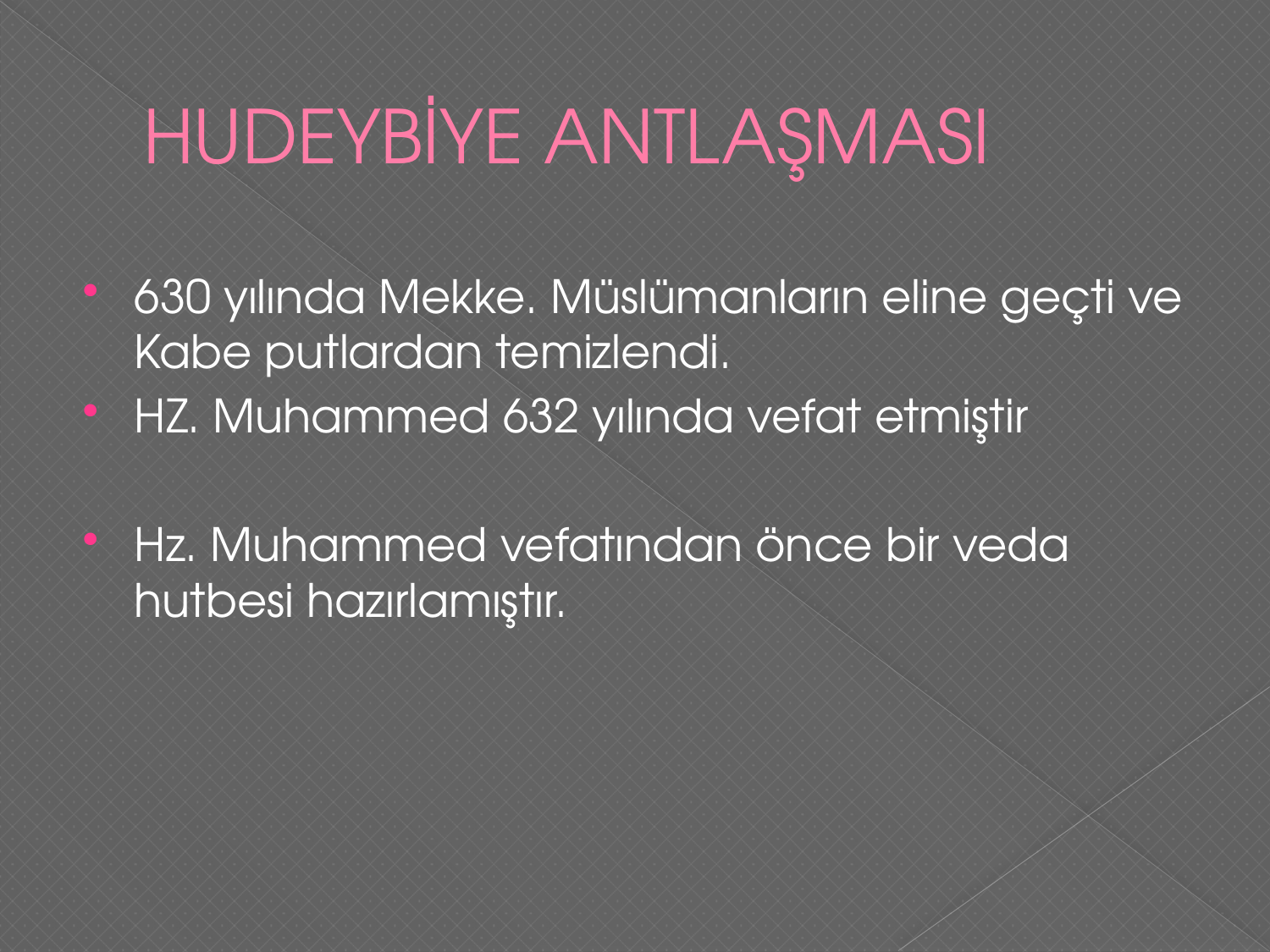

# HUDEYBİYE ANTLAŞMASI
630 yılında Mekke. Müslümanların eline geçti ve Kabe putlardan temizlendi.
HZ. Muhammed 632 yılında vefat etmiştir

Hz. Muhammed vefatından önce bir veda hutbesi hazırlamıştır.